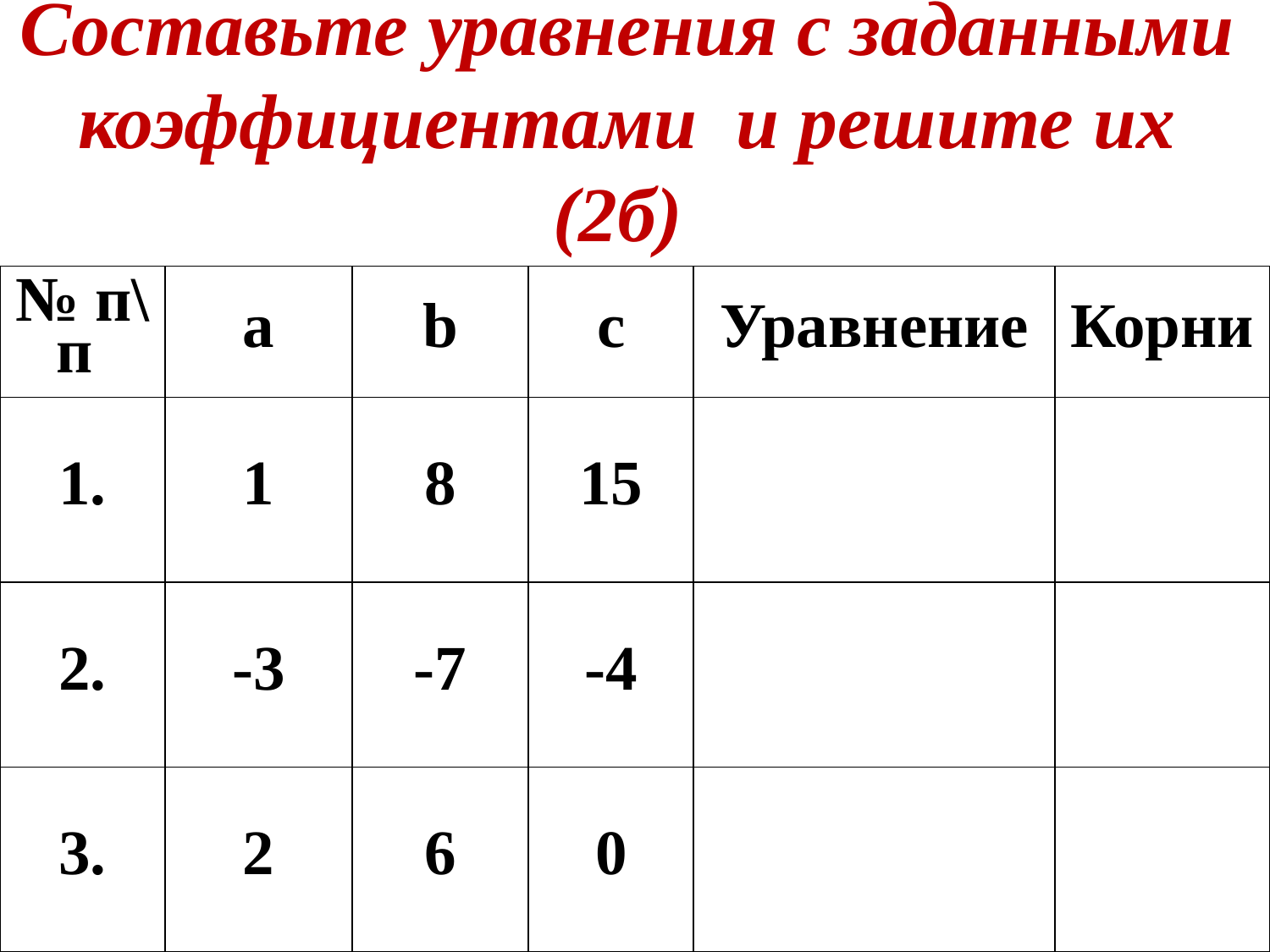

# Составьте уравнения с заданными коэффициентами  и решите их (2б)
| № п\п | a | b | c | Уравнение | Корни |
| --- | --- | --- | --- | --- | --- |
| 1. | 1 | 8 | 15 |  |  |
| 2. | -3 | -7 | -4 |  |  |
| 3. | 2 | 6 | 0 |  |  |